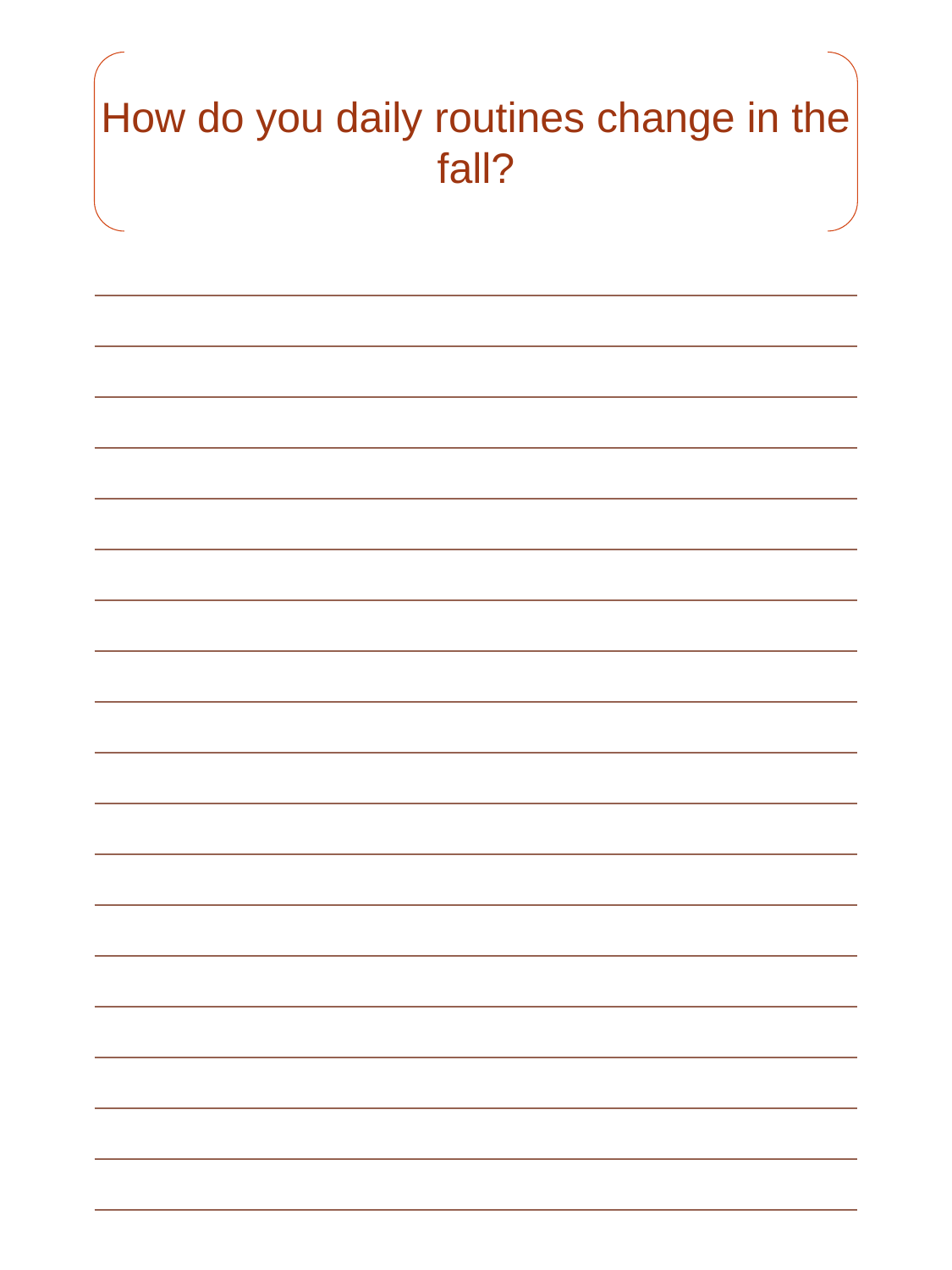

How do you daily routines change in the fall?
|  |
| --- |
|  |
|  |
|  |
|  |
|  |
|  |
|  |
|  |
|  |
|  |
|  |
|  |
|  |
|  |
|  |
|  |
|  |